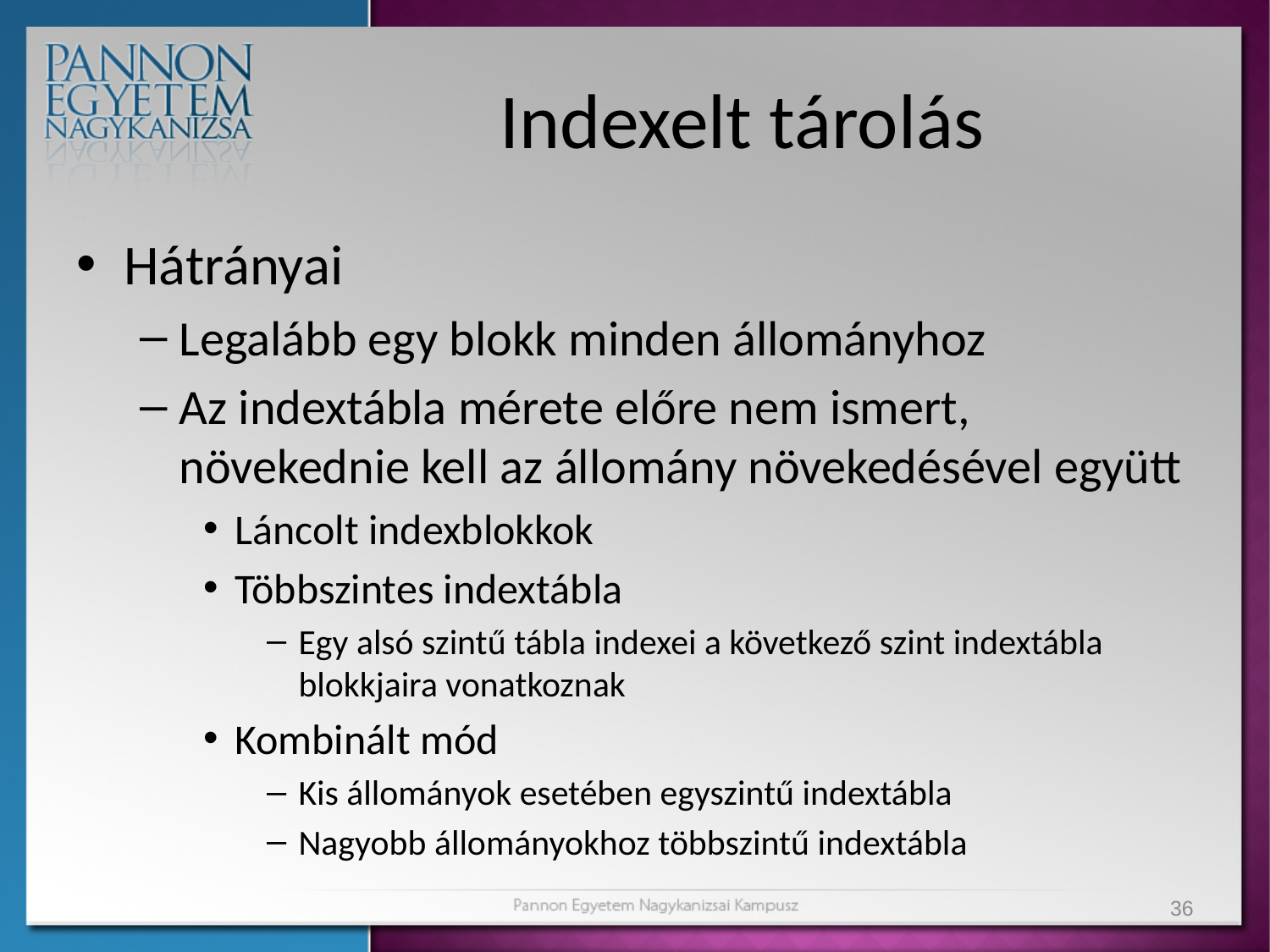

# Indexelt tárolás
Hátrányai
Legalább egy blokk minden állományhoz
Az indextábla mérete előre nem ismert, növekednie kell az állomány növekedésével együtt
Láncolt indexblokkok
Többszintes indextábla
Egy alsó szintű tábla indexei a következő szint indextábla blokkjaira vonatkoznak
Kombinált mód
Kis állományok esetében egyszintű indextábla
Nagyobb állományokhoz többszintű indextábla
36